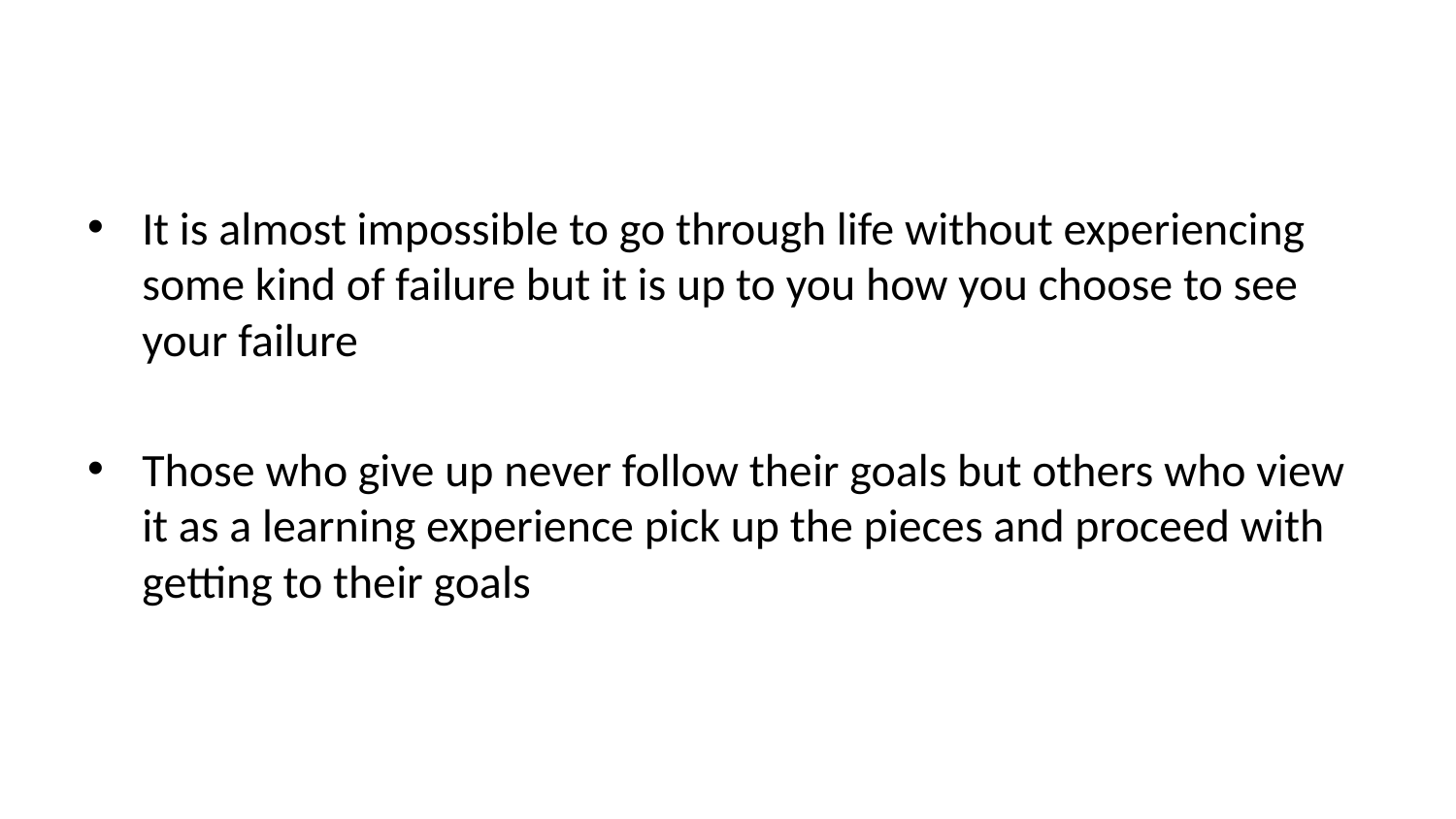

It is almost impossible to go through life without experiencing some kind of failure but it is up to you how you choose to see your failure

Those who give up never follow their goals but others who view it as a learning experience pick up the pieces and proceed with getting to their goals